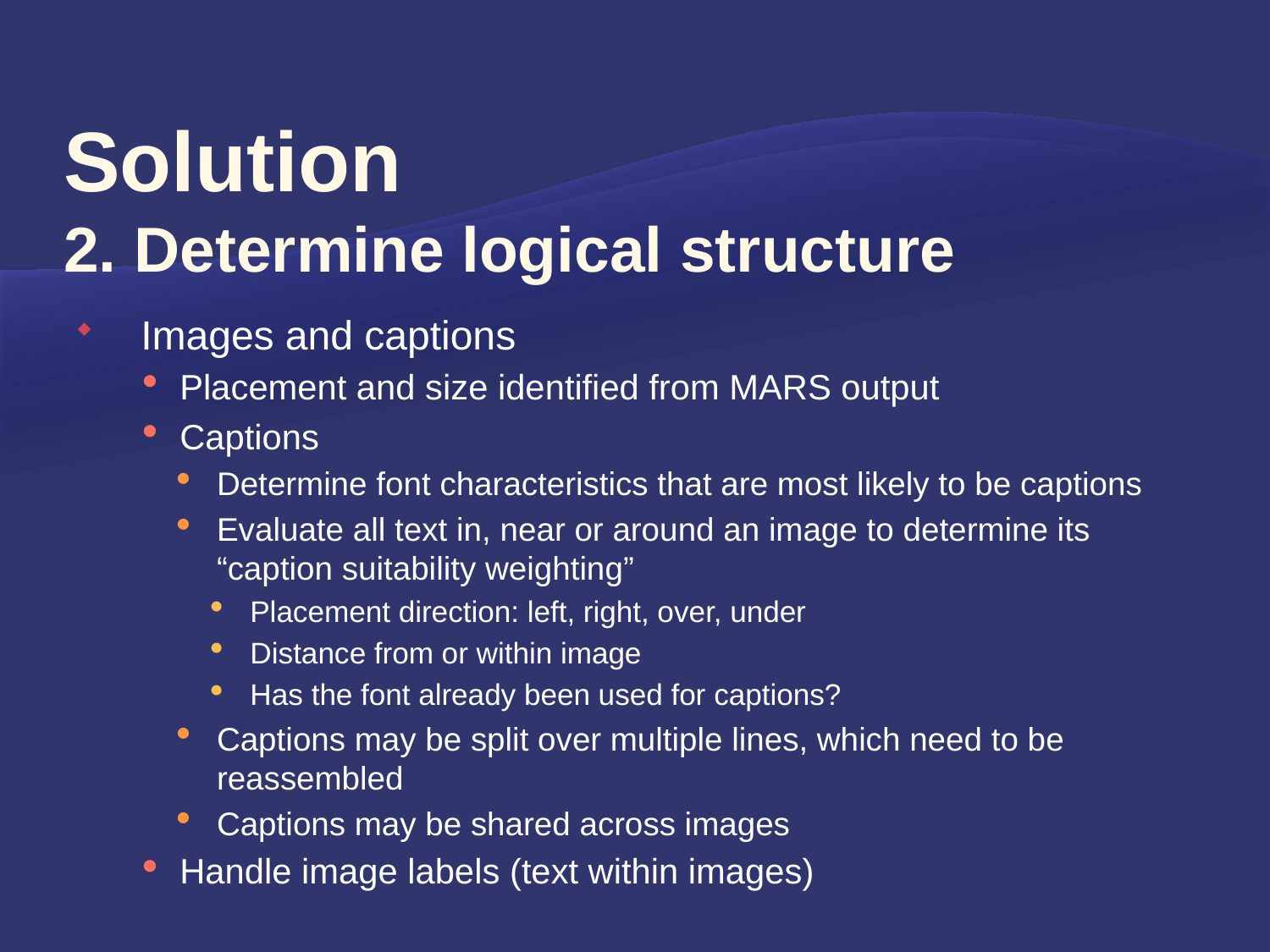

# Solution 2. Determine logical structure
Images and captions
Placement and size identified from MARS output
Captions
Determine font characteristics that are most likely to be captions
Evaluate all text in, near or around an image to determine its “caption suitability weighting”
Placement direction: left, right, over, under
Distance from or within image
Has the font already been used for captions?
Captions may be split over multiple lines, which need to be reassembled
Captions may be shared across images
Handle image labels (text within images)